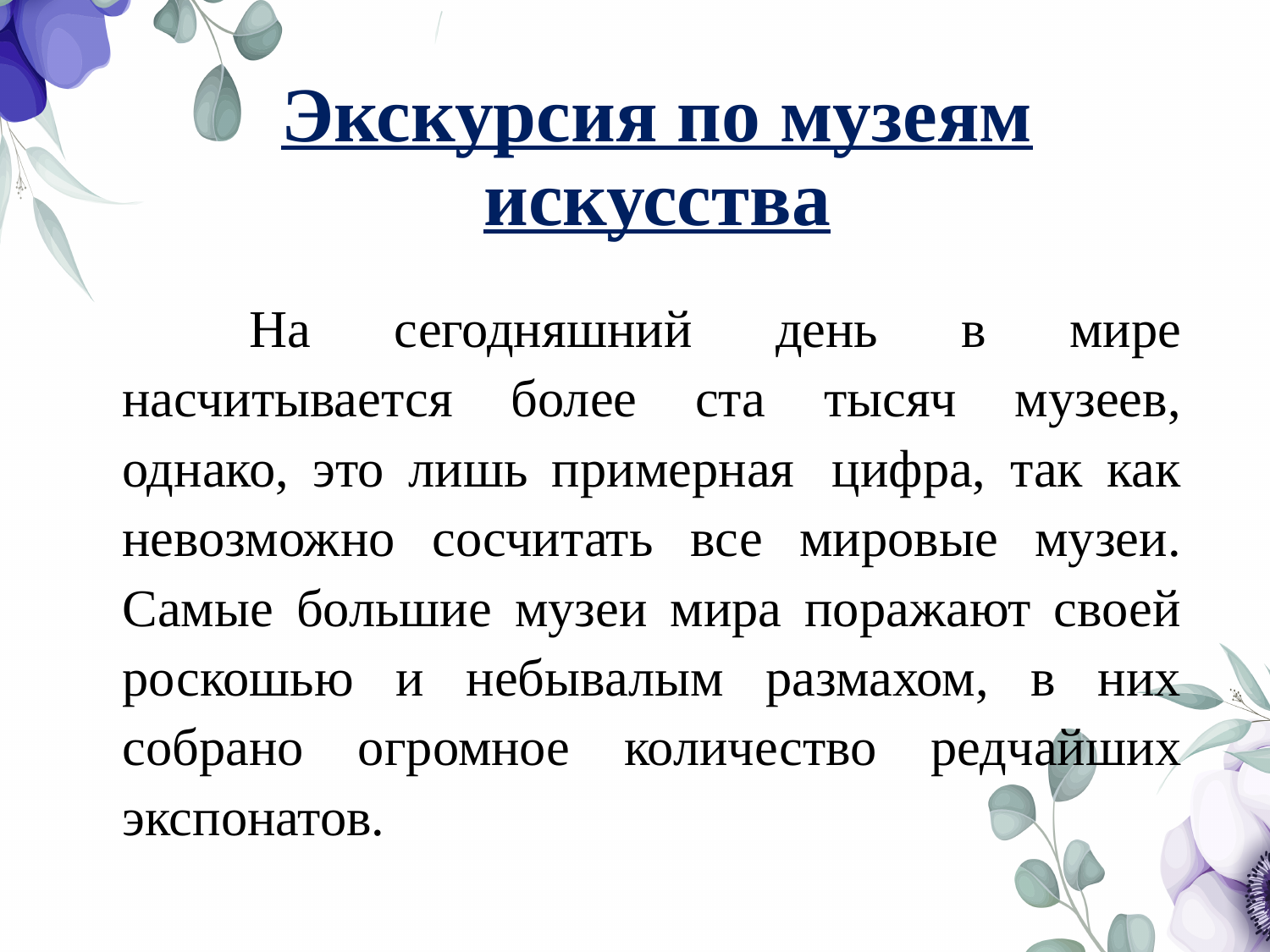

# Экскурсия по музеям искусства
	На сегодняшний день в мире насчитывается более ста тысяч музеев, однако, это лишь примерная  цифра, так как невозможно сосчитать все мировые музеи. Самые большие музеи мира поражают своей роскошью и небывалым размахом, в них собрано огромное количество редчайших экспонатов.